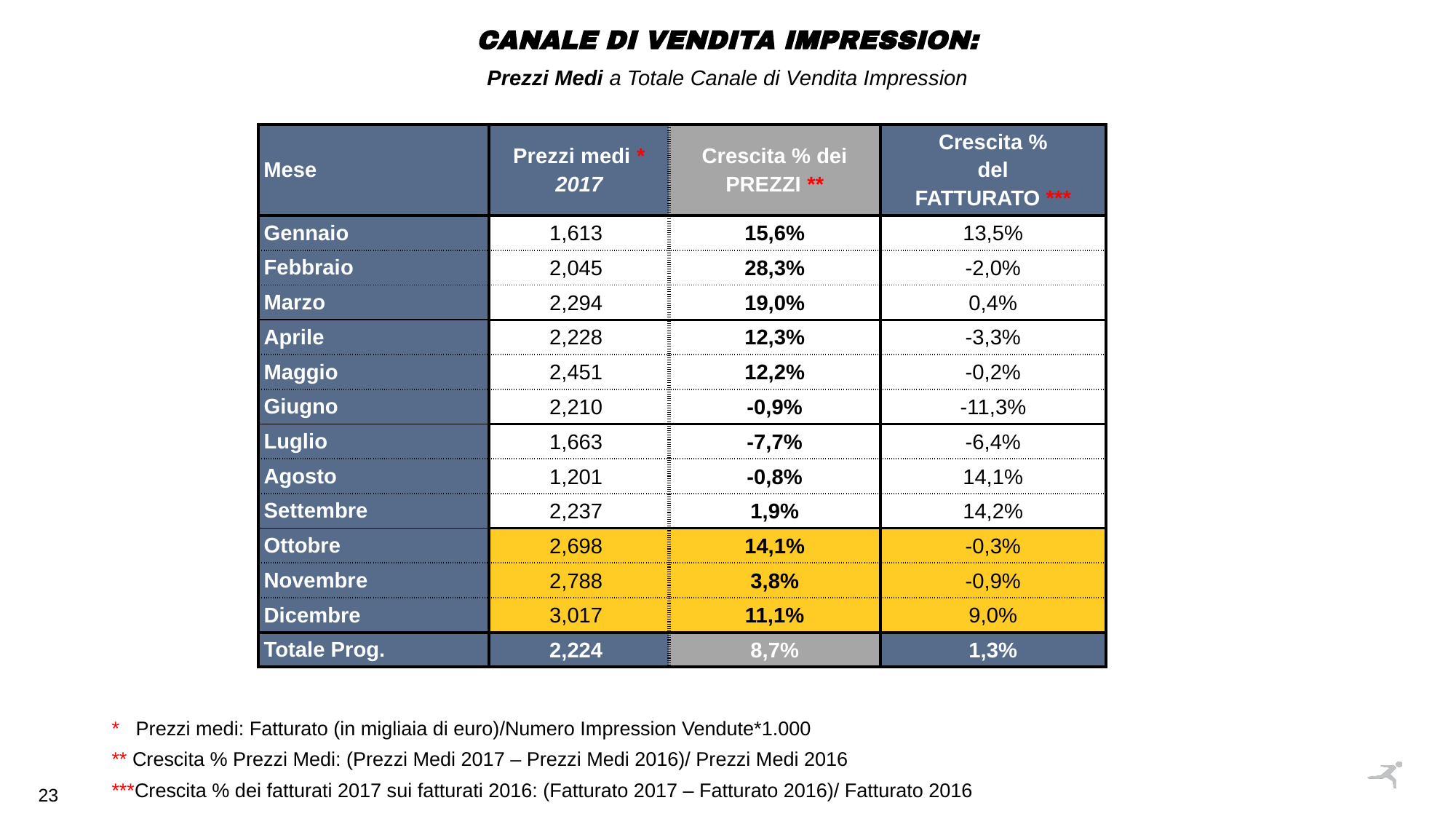

CANALE DI VENDITA IMPRESSION:

Prezzi Medi a Totale Canale di Vendita Impression
| Mese | Prezzi medi \* 2017 | Crescita % dei PREZZI \*\* | Crescita % del FATTURATO \*\*\* |
| --- | --- | --- | --- |
| Gennaio | 1,613 | 15,6% | 13,5% |
| Febbraio | 2,045 | 28,3% | -2,0% |
| Marzo | 2,294 | 19,0% | 0,4% |
| Aprile | 2,228 | 12,3% | -3,3% |
| Maggio | 2,451 | 12,2% | -0,2% |
| Giugno | 2,210 | -0,9% | -11,3% |
| Luglio | 1,663 | -7,7% | -6,4% |
| Agosto | 1,201 | -0,8% | 14,1% |
| Settembre | 2,237 | 1,9% | 14,2% |
| Ottobre | 2,698 | 14,1% | -0,3% |
| Novembre | 2,788 | 3,8% | -0,9% |
| Dicembre | 3,017 | 11,1% | 9,0% |
| Totale Prog. | 2,224 | 8,7% | 1,3% |
*   Prezzi medi: Fatturato (in migliaia di euro)/Numero Impression Vendute*1.000

** Crescita % Prezzi Medi: (Prezzi Medi 2017 – Prezzi Medi 2016)/ Prezzi Medi 2016

***Crescita % dei fatturati 2017 sui fatturati 2016: (Fatturato 2017 – Fatturato 2016)/ Fatturato 2016
23